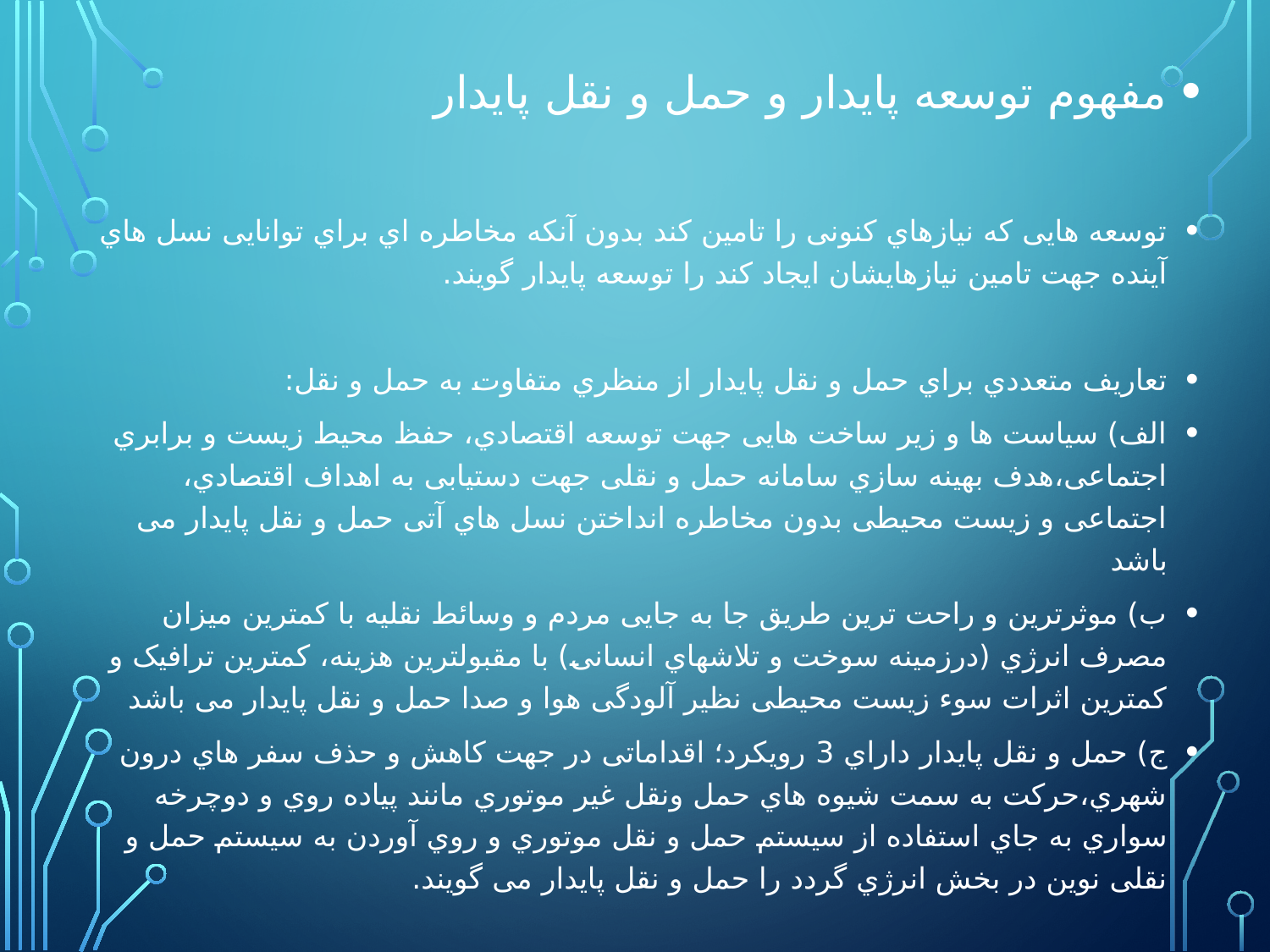

مفهوم توسعه پایدار و حمل و نقل پایدار

توسعه هایی که نیازهاي کنونی را تامین کند بدون آنکه مخاطره اي براي توانایی نسل هاي آینده جهت تامین نیازهایشان ایجاد کند را توسعه پایدار گویند.

تعاریف متعددي براي حمل و نقل پایدار از منظري متفاوت به حمل و نقل:
الف) سیاست ها و زیر ساخت هایی جهت توسعه اقتصادي، حفظ محیط زیست و برابري اجتماعی،هدف بهینه سازي سامانه حمل و نقلی جهت دستیابی به اهداف اقتصادي، اجتماعی و زیست محیطی بدون مخاطره انداختن نسل هاي آتی حمل و نقل پایدار می باشد
ب) موثرترین و راحت ترین طریق جا به جایی مردم و وسائط نقلیه با کمترین میزان مصرف انرژي (درزمینه سوخت و تلاشهاي انسانی) با مقبولترین هزینه، کمترین ترافیک و کمترین اثرات سوء زیست محیطی نظیر آلودگی هوا و صدا حمل و نقل پایدار می باشد
ج) حمل و نقل پایدار داراي 3 رویکرد؛ اقداماتی در جهت کاهش و حذف سفر هاي درون شهري،حرکت به سمت شیوه هاي حمل ونقل غیر موتوري مانند پیاده روي و دوچرخه سواري به جاي استفاده از سیستم حمل و نقل موتوري و روي آوردن به سیستم حمل و نقلی نوین در بخش انرژي گردد را حمل و نقل پایدار می گویند.